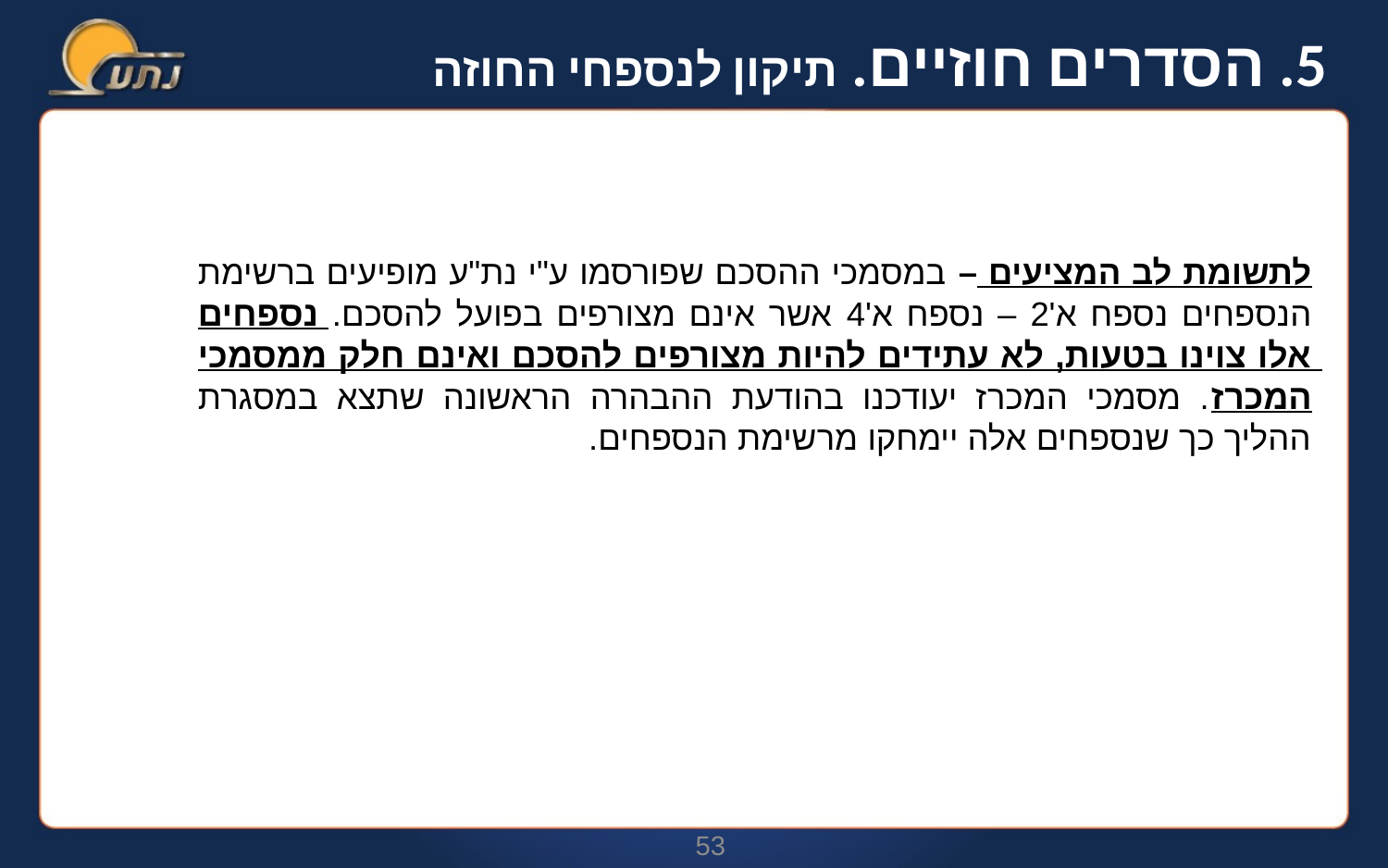

5. הסדרים חוזיים. תיקון לנספחי החוזה

לתשומת לב המציעים – במסמכי ההסכם שפורסמו ע"י נת"ע מופיעים ברשימת הנספחים נספח א'2 – נספח א'4 אשר אינם מצורפים בפועל להסכם. נספחים אלו צוינו בטעות, לא עתידים להיות מצורפים להסכם ואינם חלק ממסמכי המכרז. מסמכי המכרז יעודכנו בהודעת ההבהרה הראשונה שתצא במסגרת ההליך כך שנספחים אלה יימחקו מרשימת הנספחים.

53